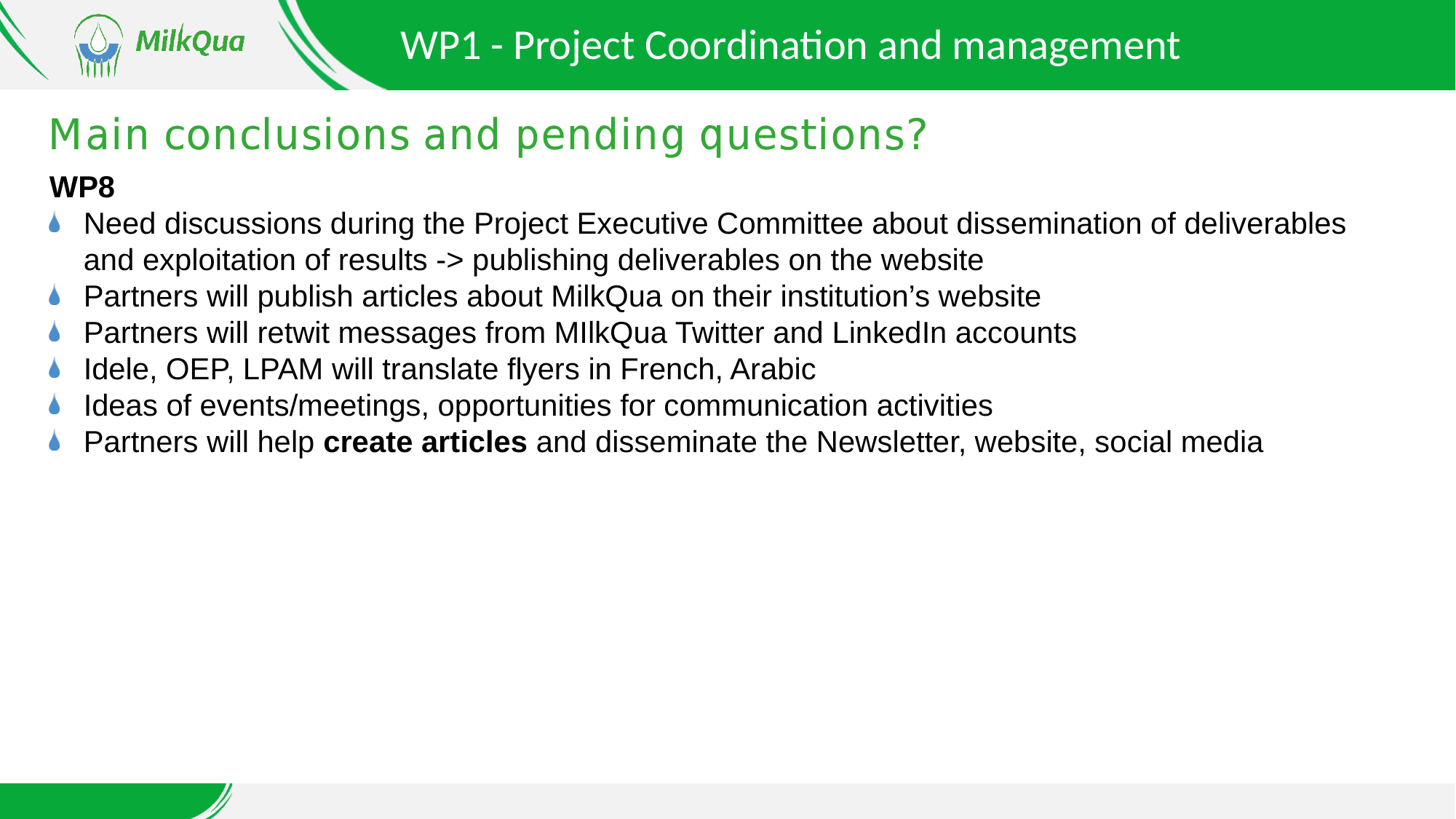

WP1 - Project Coordination and management
# Main conclusions and pending questions?
WP8
Need discussions during the Project Executive Committee about dissemination of deliverables and exploitation of results -> publishing deliverables on the website
Partners will publish articles about MilkQua on their institution’s website
Partners will retwit messages from MIlkQua Twitter and LinkedIn accounts
Idele, OEP, LPAM will translate flyers in French, Arabic
Ideas of events/meetings, opportunities for communication activities
Partners will help create articles and disseminate the Newsletter, website, social media